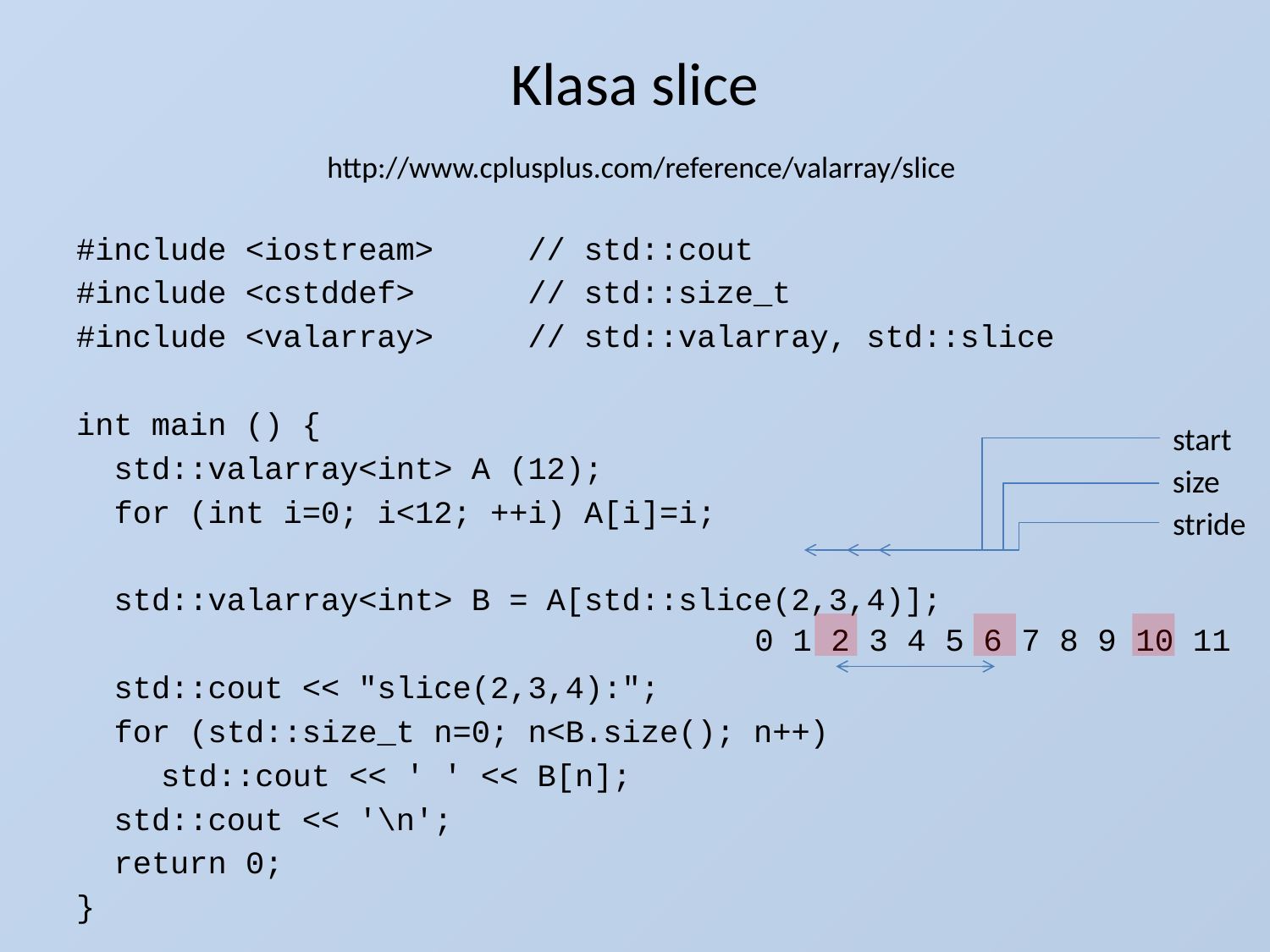

# Klasa slice http://www.cplusplus.com/reference/valarray/slice
#include <iostream>     // std::cout
#include <cstddef>      // std::size_t
#include <valarray>     // std::valarray, std::slice

int main () {
  std::valarray<int> A (12);
  for (int i=0; i<12; ++i) A[i]=i;

  std::valarray<int> B = A[std::slice(2,3,4)];

  std::cout << "slice(2,3,4):";
  for (std::size_t n=0; n<B.size(); n++)
	  std::cout << ' ' << B[n];
  std::cout << '\n';
  return 0;
}
start
size
stride
0 1 2 3 4 5 6 7 8 9 10 11